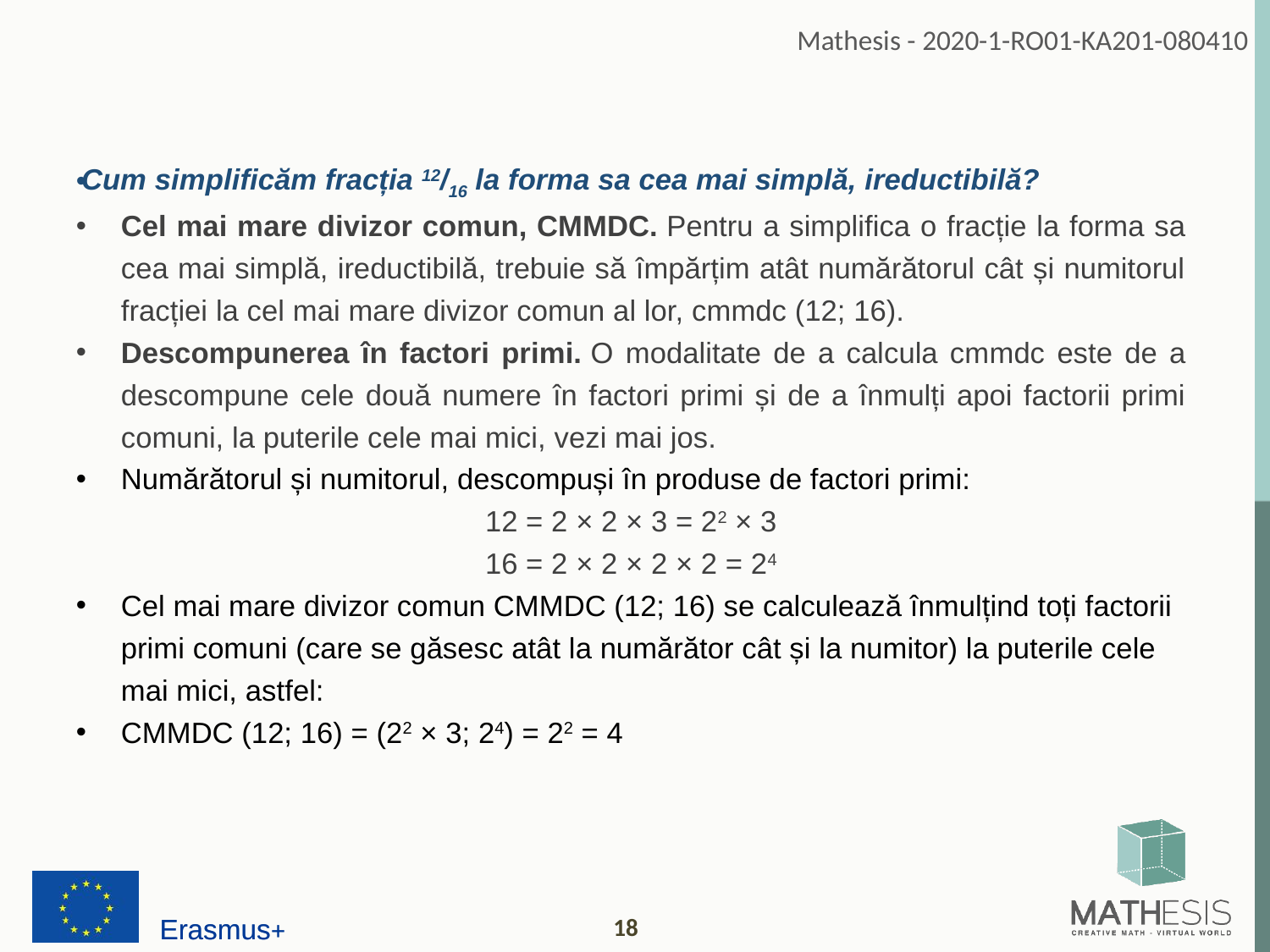

Cum simplificăm fracția 12/16 la forma sa cea mai simplă, ireductibilă?
Cel mai mare divizor comun, CMMDC. Pentru a simplifica o fracție la forma sa cea mai simplă, ireductibilă, trebuie să împărțim atât numărătorul cât și numitorul fracției la cel mai mare divizor comun al lor, cmmdc (12; 16).
Descompunerea în factori primi. O modalitate de a calcula cmmdc este de a descompune cele două numere în factori primi și de a înmulți apoi factorii primi comuni, la puterile cele mai mici, vezi mai jos.
Numărătorul și numitorul, descompuși în produse de factori primi:
12 = 2 × 2 × 3 = 22 × 3
16 = 2 × 2 × 2 × 2 = 24
Cel mai mare divizor comun CMMDC (12; 16) se calculează înmulțind toți factorii primi comuni (care se găsesc atât la numărător cât și la numitor) la puterile cele mai mici, astfel:
CMMDC (12; 16) = (22 × 3; 24) = 22 = 4